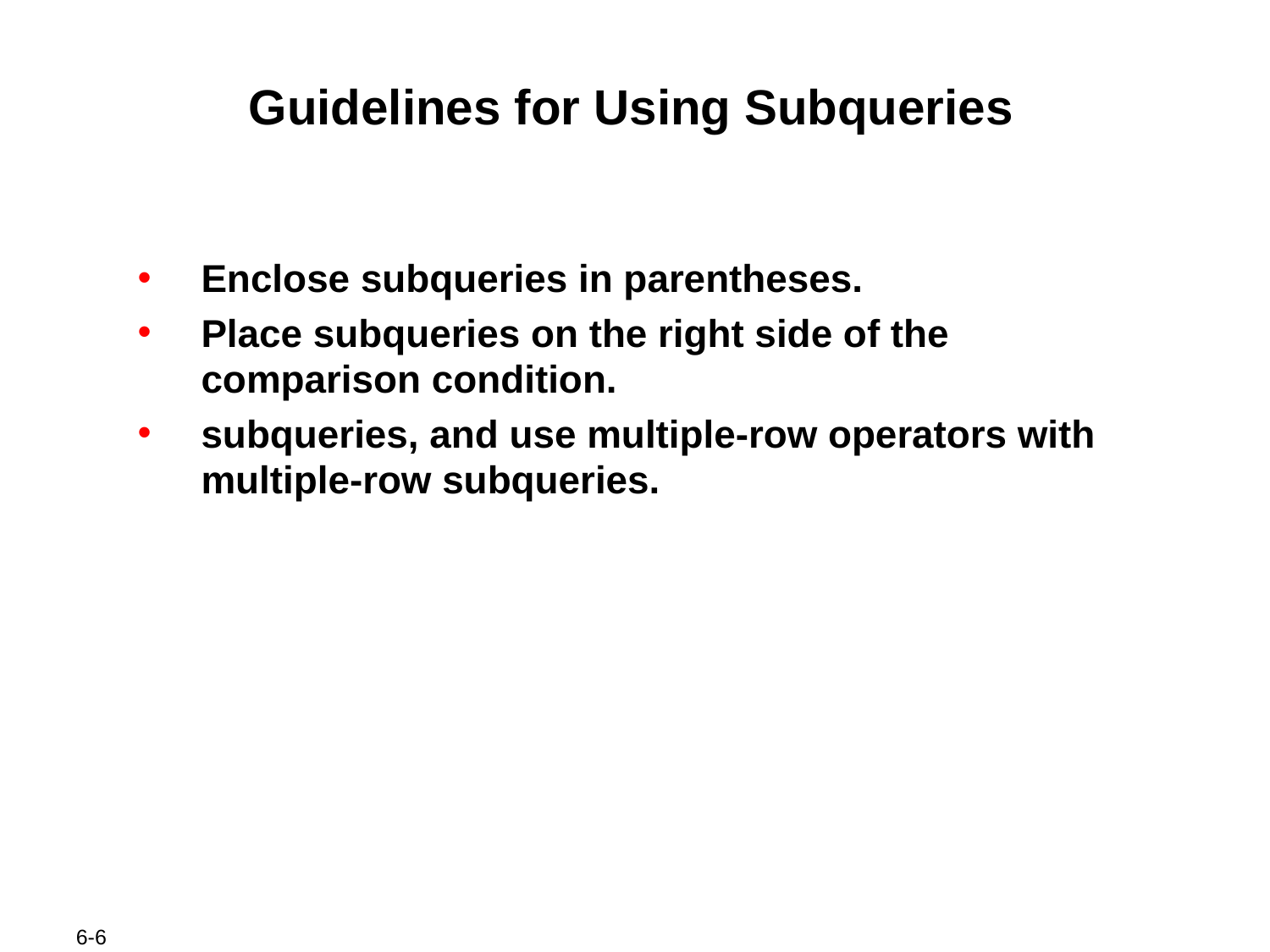

# Guidelines for Using Subqueries
Enclose subqueries in parentheses.
Place subqueries on the right side of the comparison condition.
subqueries, and use multiple-row operators with
multiple-row subqueries.